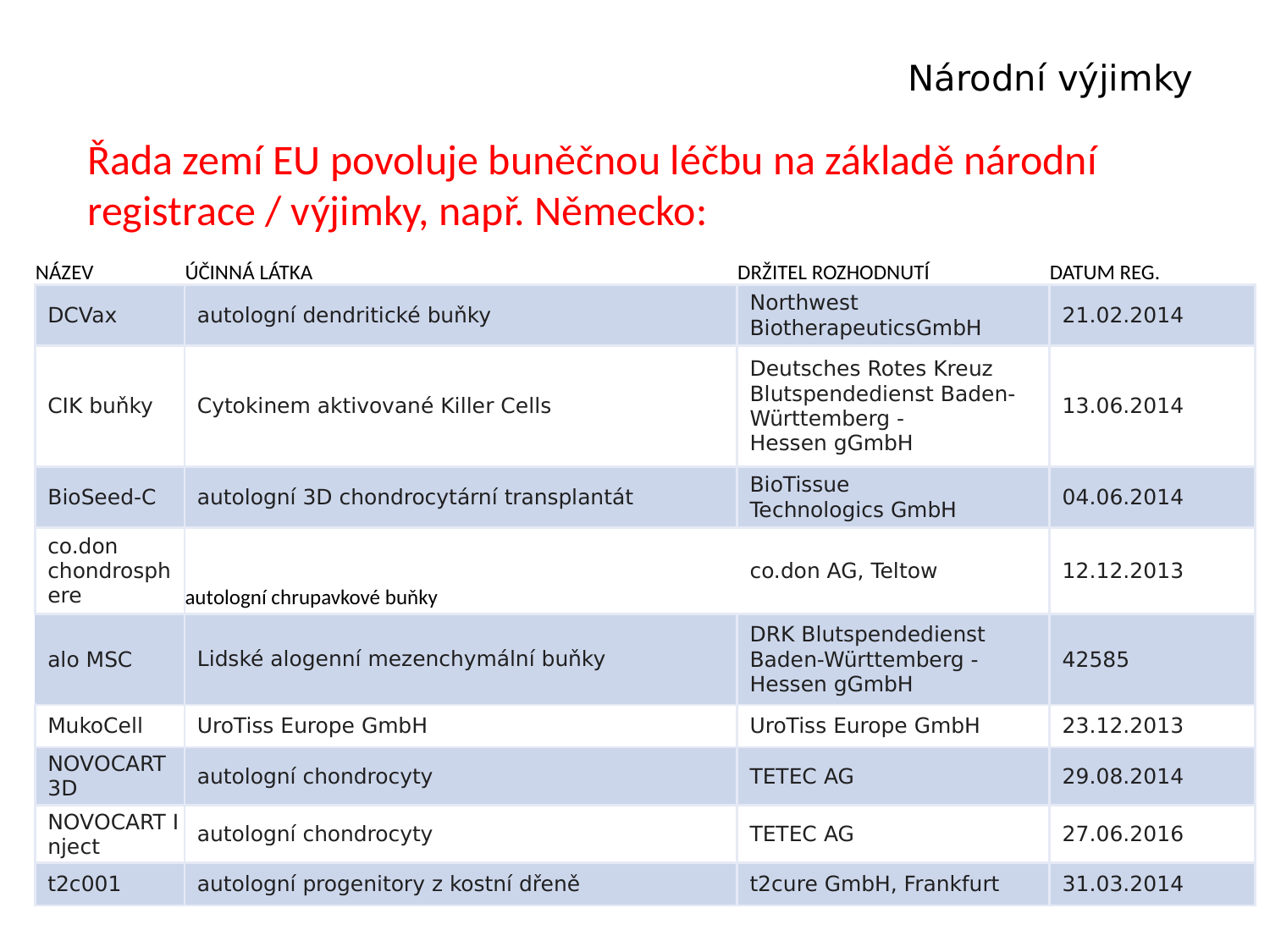

# Národní výjimky
Řada zemí EU povoluje buněčnou léčbu na základě národní registrace / výjimky, např. Německo:
| NÁZEV | ÚČINNÁ LÁTKA | DRŽITEL ROZHODNUTÍ | DATUM REG. |
| --- | --- | --- | --- |
| DCVax | autologní dendritické buňky | Northwest BiotherapeuticsGmbH | 21.02.2014 |
| CIK buňky | Cytokinem aktivované Killer Cells | Deutsches Rotes Kreuz Blutspendedienst Baden-Württemberg - Hessen gGmbH | 13.06.2014 |
| BioSeed-C | autologní 3D chondrocytární transplantát | BioTissue Technologics GmbH | 04.06.2014 |
| co.don chondrosphere | autologní chrupavkové buňky | co.don AG, Teltow | 12.12.2013 |
| alo MSC | Lidské alogenní mezenchymální buňky | DRK Blutspendedienst Baden-Württemberg - Hessen gGmbH | 42585 |
| MukoCell | UroTiss Europe GmbH | UroTiss Europe GmbH | 23.12.2013 |
| NOVOCART 3D | autologní chondrocyty | TETEC AG | 29.08.2014 |
| NOVOCART Inject | autologní chondrocyty | TETEC AG | 27.06.2016 |
| t2c001 | autologní progenitory z kostní dřeně | t2cure GmbH, Frankfurt | 31.03.2014 |